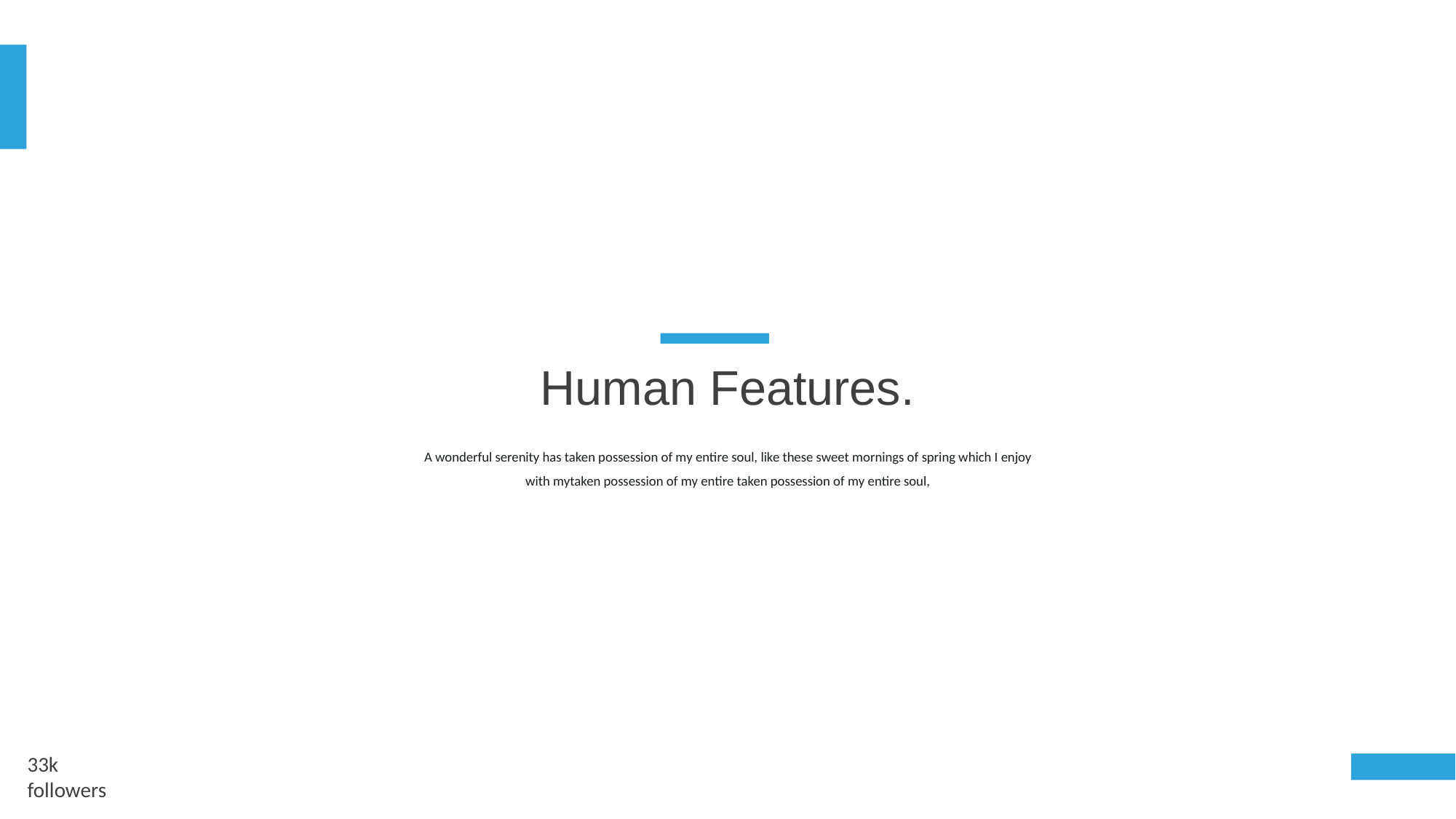

Human Features.
A wonderful serenity has taken possession of my entire soul, like these sweet mornings of spring which I enjoy with mytaken possession of my entire taken possession of my entire soul,

33k
followers